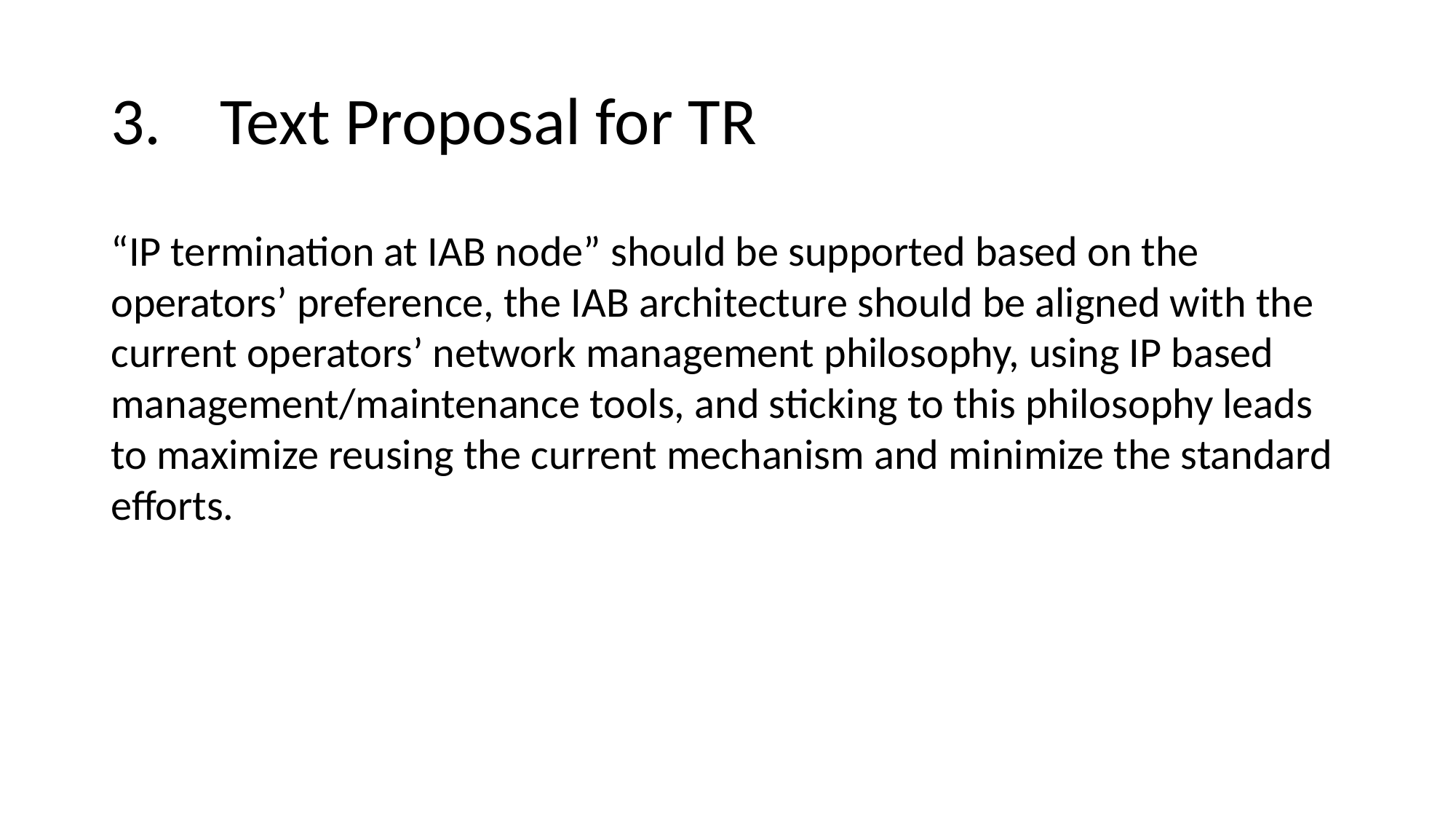

# 3.	Text Proposal for TR
“IP termination at IAB node” should be supported based on the operators’ preference, the IAB architecture should be aligned with the current operators’ network management philosophy, using IP based management/maintenance tools, and sticking to this philosophy leads to maximize reusing the current mechanism and minimize the standard efforts.